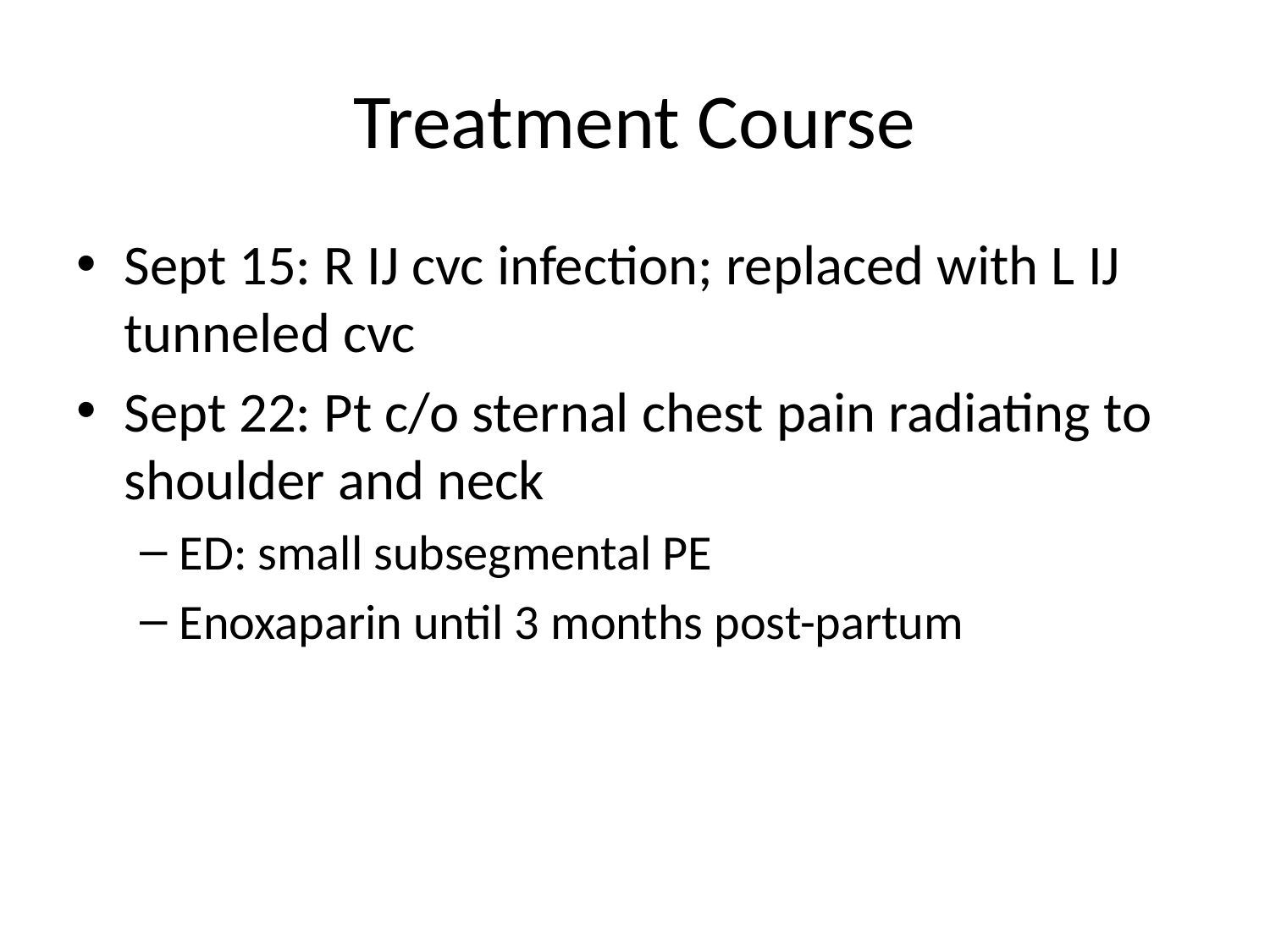

# Treatment Course
Sept 15: R IJ cvc infection; replaced with L IJ tunneled cvc
Sept 22: Pt c/o sternal chest pain radiating to shoulder and neck
ED: small subsegmental PE
Enoxaparin until 3 months post-partum